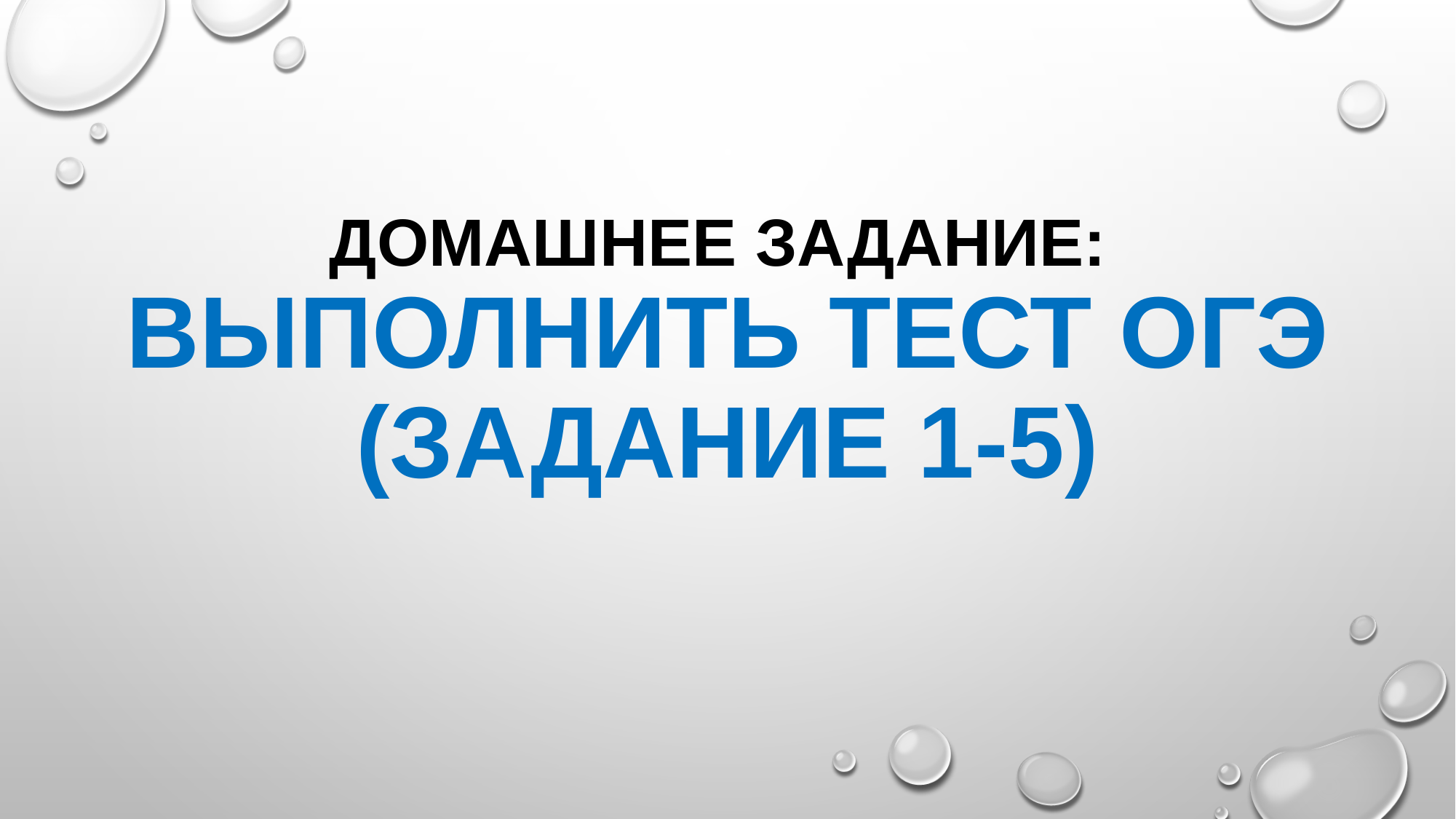

# Домашнее задание: выполнить тест ОГЭ (задание 1-5)